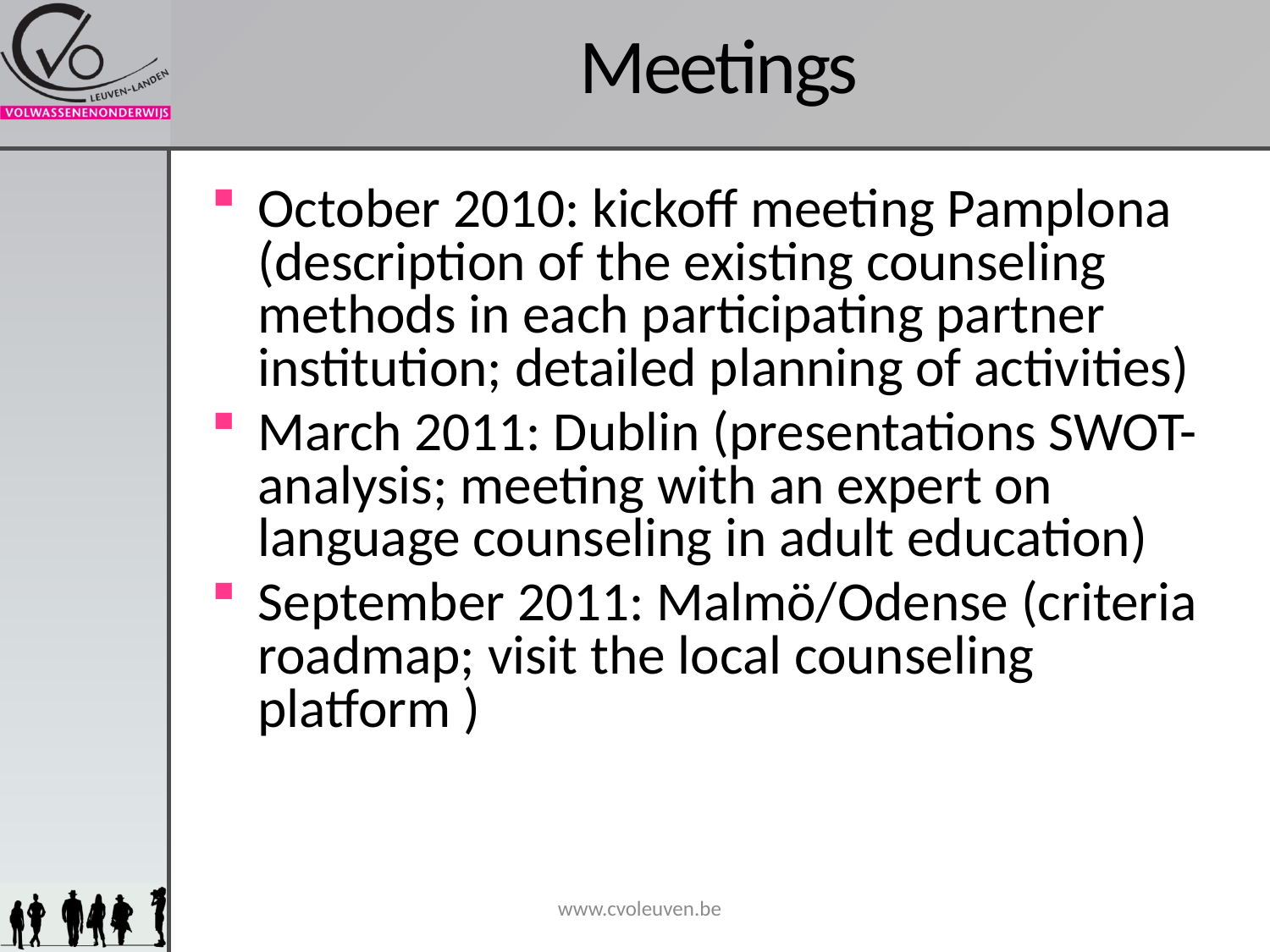

# Meetings
October 2010: kickoff meeting Pamplona (description of the existing counseling methods in each participating partner institution; detailed planning of activities)
March 2011: Dublin (presentations SWOT-analysis; meeting with an expert on language counseling in adult education)
September 2011: Malmö/Odense (criteria roadmap; visit the local counseling platform )

www.cvoleuven.be